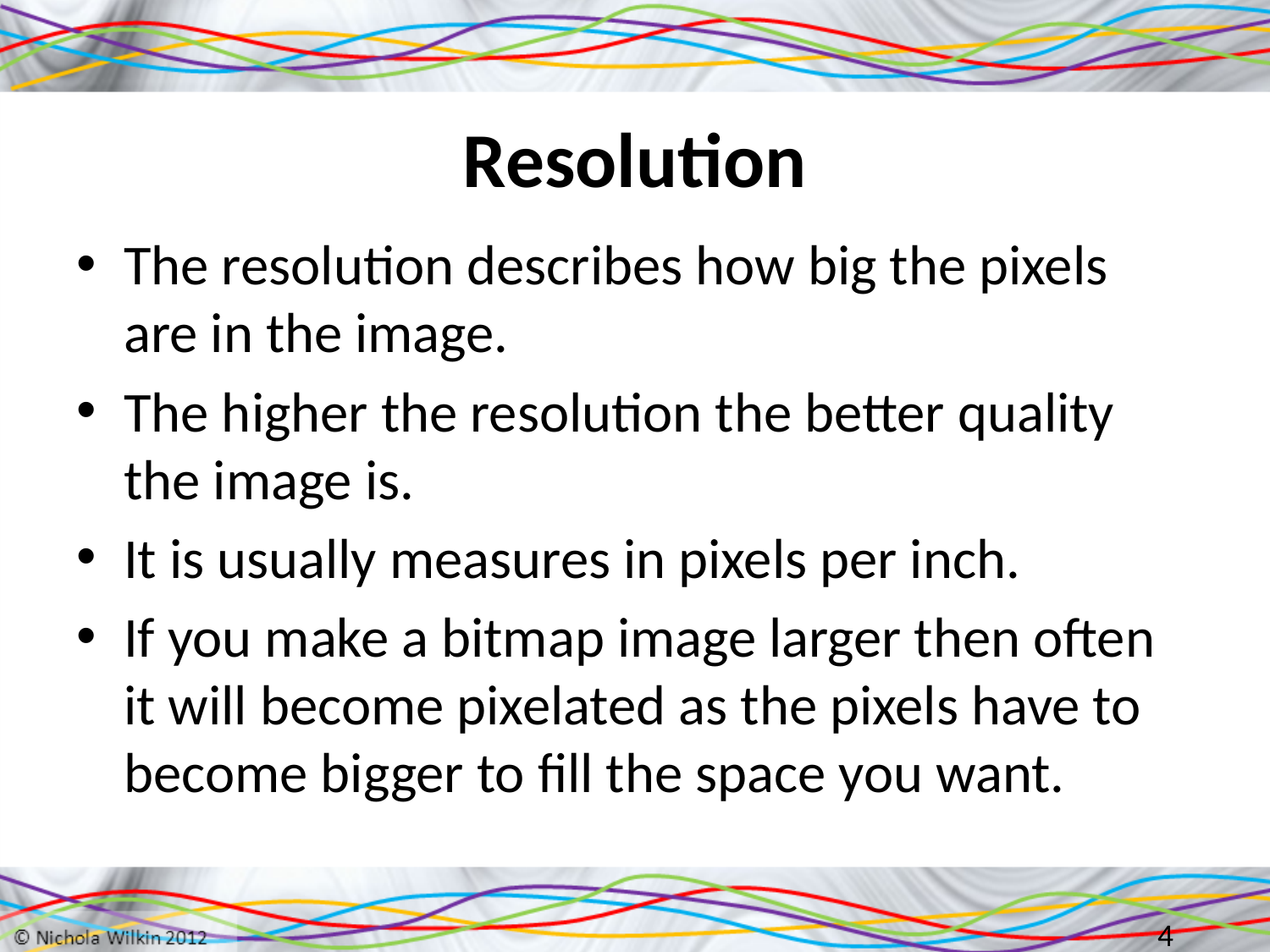

# Resolution
The resolution describes how big the pixels are in the image.
The higher the resolution the better quality the image is.
It is usually measures in pixels per inch.
If you make a bitmap image larger then often it will become pixelated as the pixels have to become bigger to fill the space you want.
4